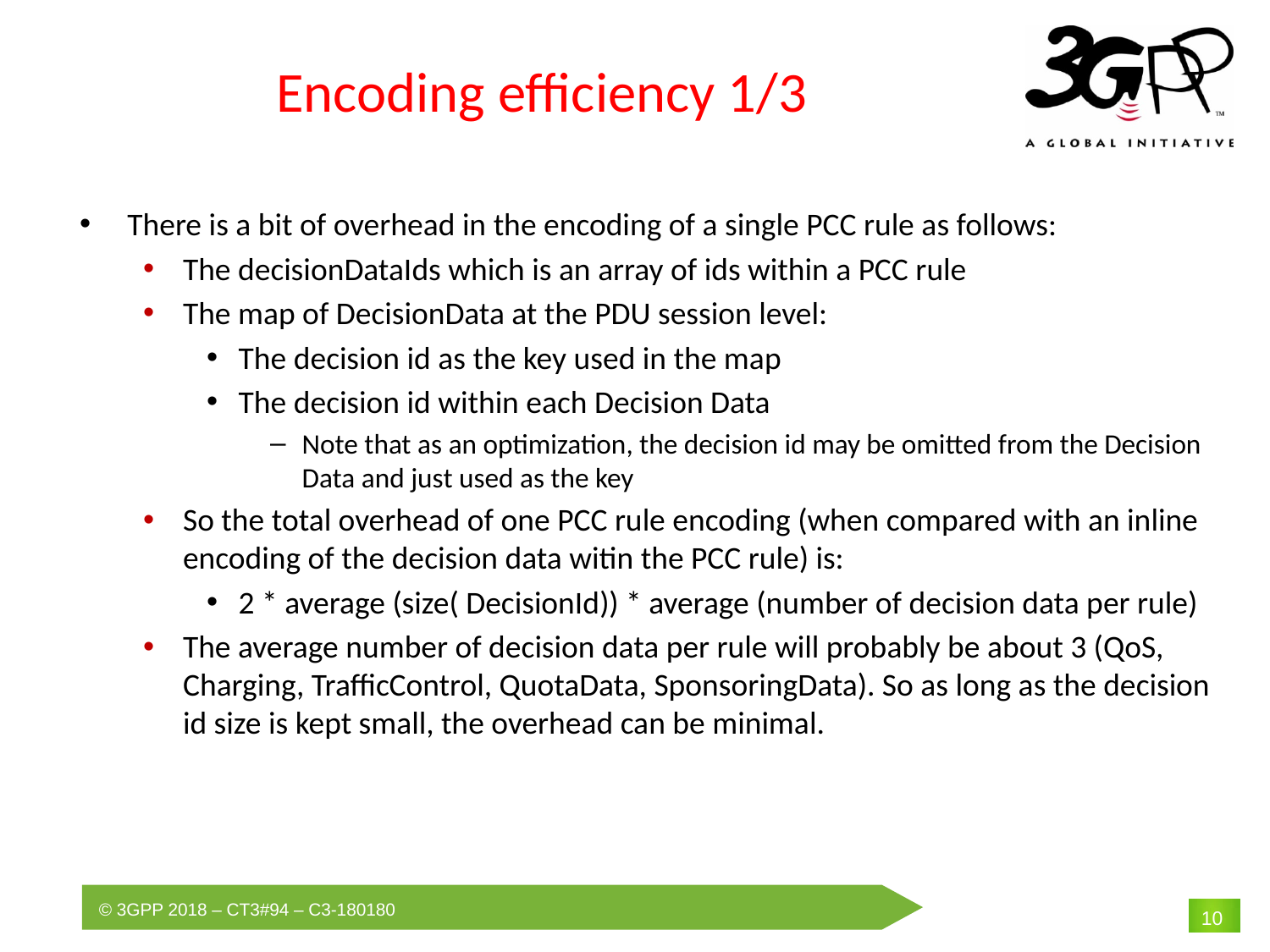

# Encoding efficiency 1/3
There is a bit of overhead in the encoding of a single PCC rule as follows:
The decisionDataIds which is an array of ids within a PCC rule
The map of DecisionData at the PDU session level:
The decision id as the key used in the map
The decision id within each Decision Data
Note that as an optimization, the decision id may be omitted from the Decision Data and just used as the key
So the total overhead of one PCC rule encoding (when compared with an inline encoding of the decision data witin the PCC rule) is:
2 * average (size( DecisionId)) * average (number of decision data per rule)
The average number of decision data per rule will probably be about 3 (QoS, Charging, TrafficControl, QuotaData, SponsoringData). So as long as the decision id size is kept small, the overhead can be minimal.

10